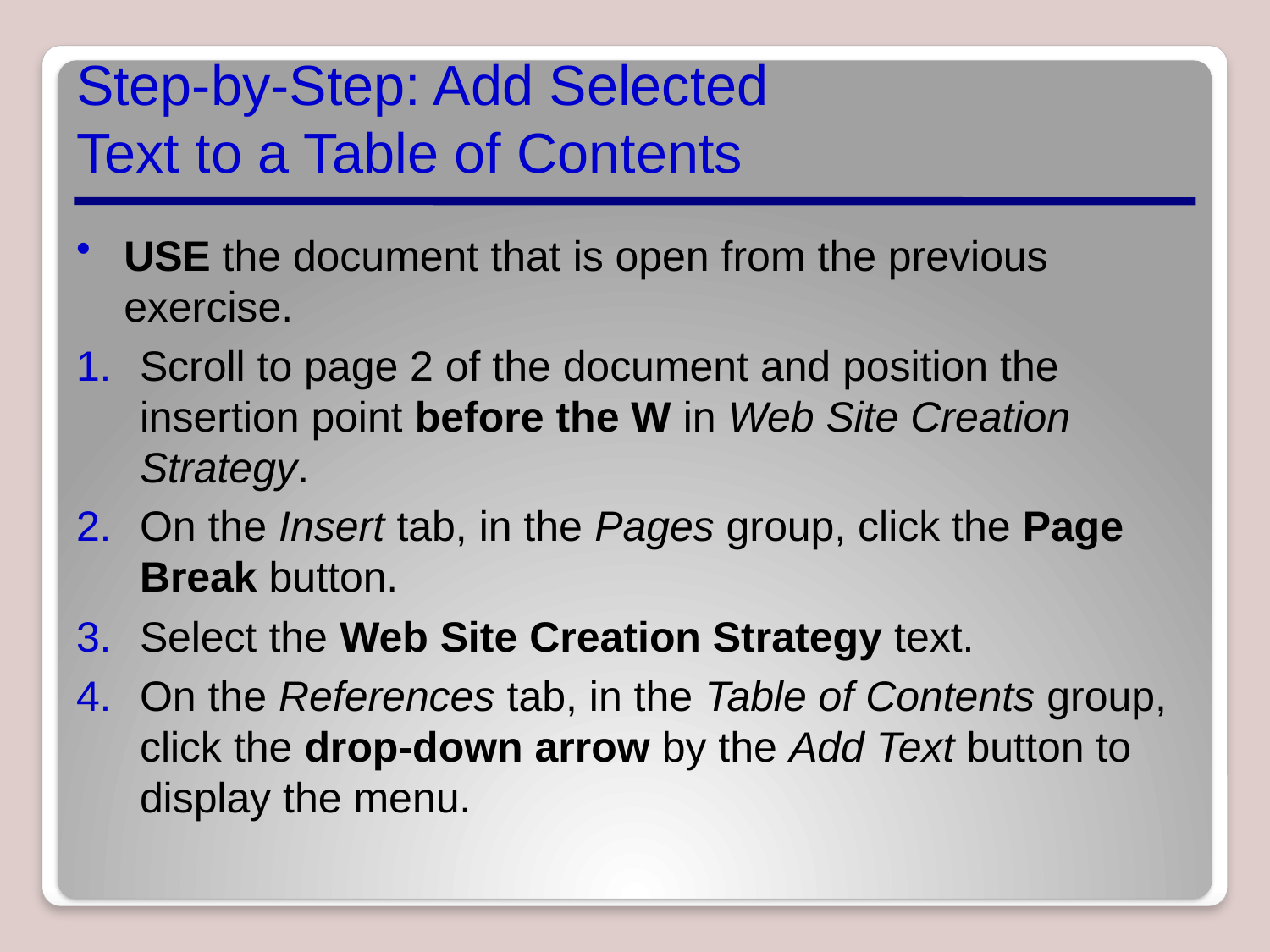

# Step-by-Step: Add Selected Text to a Table of Contents
USE the document that is open from the previous exercise.
Scroll to page 2 of the document and position the insertion point before the W in Web Site Creation Strategy.
On the Insert tab, in the Pages group, click the Page Break button.
Select the Web Site Creation Strategy text.
On the References tab, in the Table of Contents group, click the drop-down arrow by the Add Text button to display the menu.